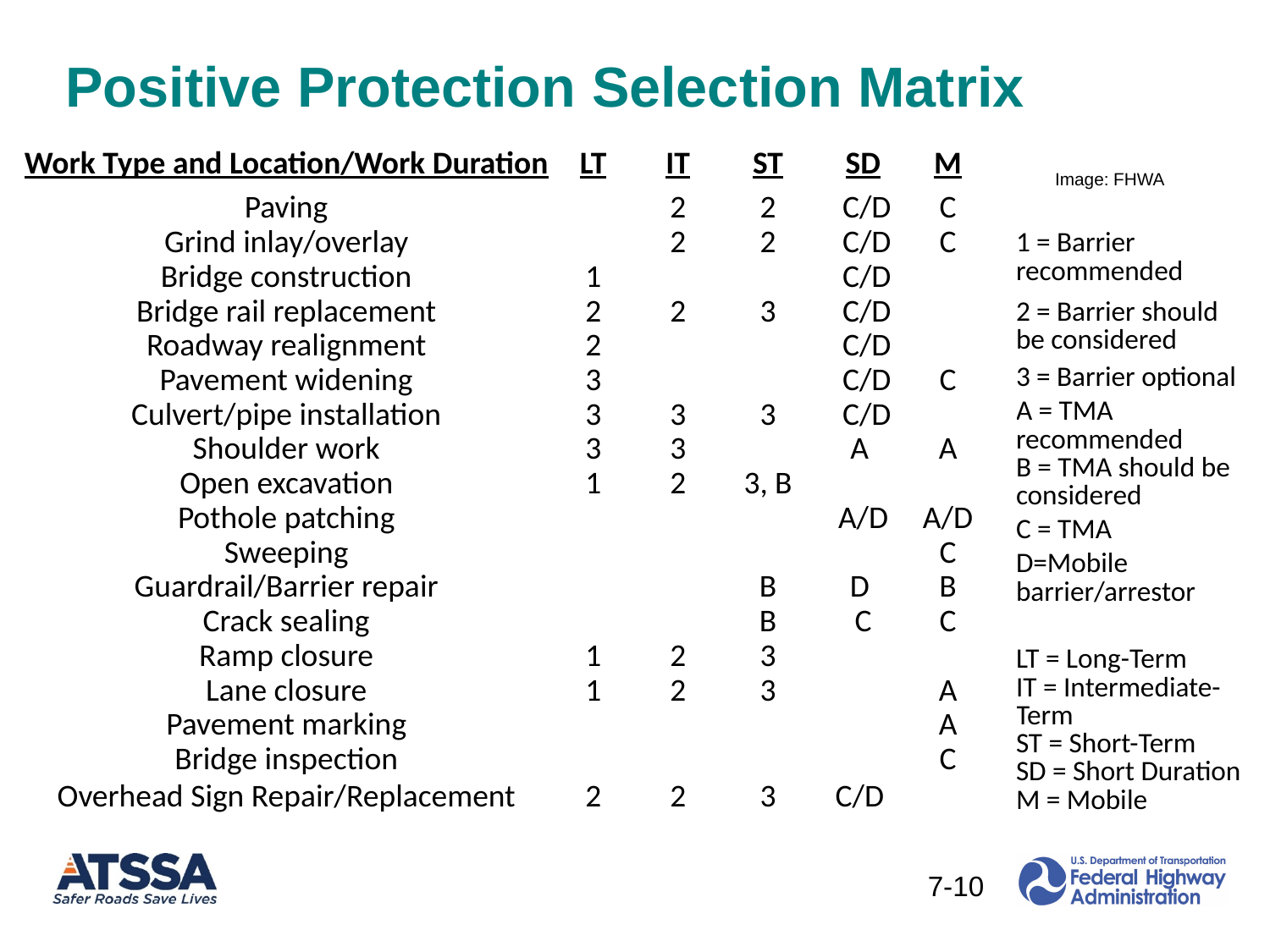

# Positive Protection Selection Matrix
| Work Type and Location/Work Duration | LT | IT | ST | SD | M |
| --- | --- | --- | --- | --- | --- |
| Paving |  | 2 | 2 | C/D | C |
| Grind inlay/overlay |  | 2 | 2 | C/D | C |
| Bridge construction | 1 |  |  | C/D |  |
| Bridge rail replacement | 2 | 2 | 3 | C/D |  |
| Roadway realignment | 2 |  |  | C/D |  |
| Pavement widening | 3 |  |  | C/D | C |
| Culvert/pipe installation | 3 | 3 | 3 | C/D |  |
| Shoulder work | 3 | 3 |  | A | A |
| Open excavation | 1 | 2 | 3, B |  |  |
| Pothole patching |  |  |  | A/D | A/D |
| Sweeping |  |  |  |  | C |
| Guardrail/Barrier repair |  |  | B | D | B |
| Crack sealing |  |  | B | C | C |
| Ramp closure | 1 | 2 | 3 |  |  |
| Lane closure | 1 | 2 | 3 |  | A |
| Pavement marking |  |  |  |  | A |
| Bridge inspection |  |  |  |  | C |
| Overhead Sign Repair/Replacement | 2 | 2 | 3 | C/D |  |
Image: FHWA
| 1 = Barrier recommended |
| --- |
| 2 = Barrier should be considered |
| 3 = Barrier optional |
| A = TMA recommended |
| B = TMA should be considered |
| C = TMA |
| D=Mobile barrier/arrestor |
| LT = Long-Term IT = Intermediate- Term ST = Short-Term SD = Short Duration M = Mobile |
| --- |